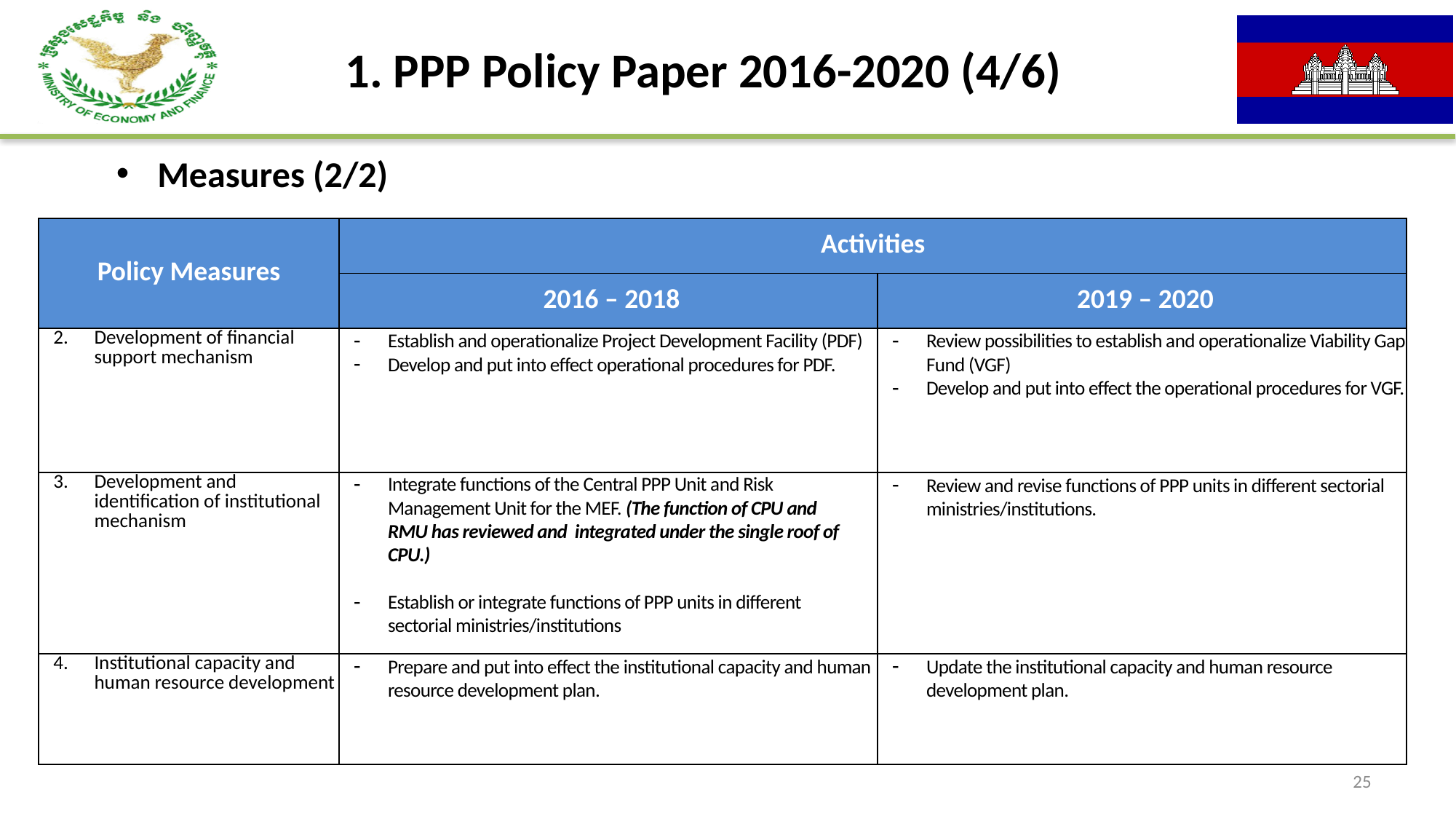

# 1. PPP Policy Paper 2016-2020 (4/6)
Measures (2/2)
| Policy Measures | Activities |  |
| --- | --- | --- |
|  | 2016 – 2018 | 2019 – 2020 |
| Development of financial support mechanism | Establish and operationalize Project Development Facility (PDF) Develop and put into effect operational procedures for PDF. | Review possibilities to establish and operationalize Viability Gap Fund (VGF) Develop and put into effect the operational procedures for VGF. |
| Development and identification of institutional mechanism | Integrate functions of the Central PPP Unit and Risk Management Unit for the MEF. (The function of CPU and RMU has reviewed and integrated under the single roof of CPU.) Establish or integrate functions of PPP units in different sectorial ministries/institutions | Review and revise functions of PPP units in different sectorial ministries/institutions. |
| Institutional capacity and human resource development | Prepare and put into effect the institutional capacity and human resource development plan. | Update the institutional capacity and human resource development plan. |
25